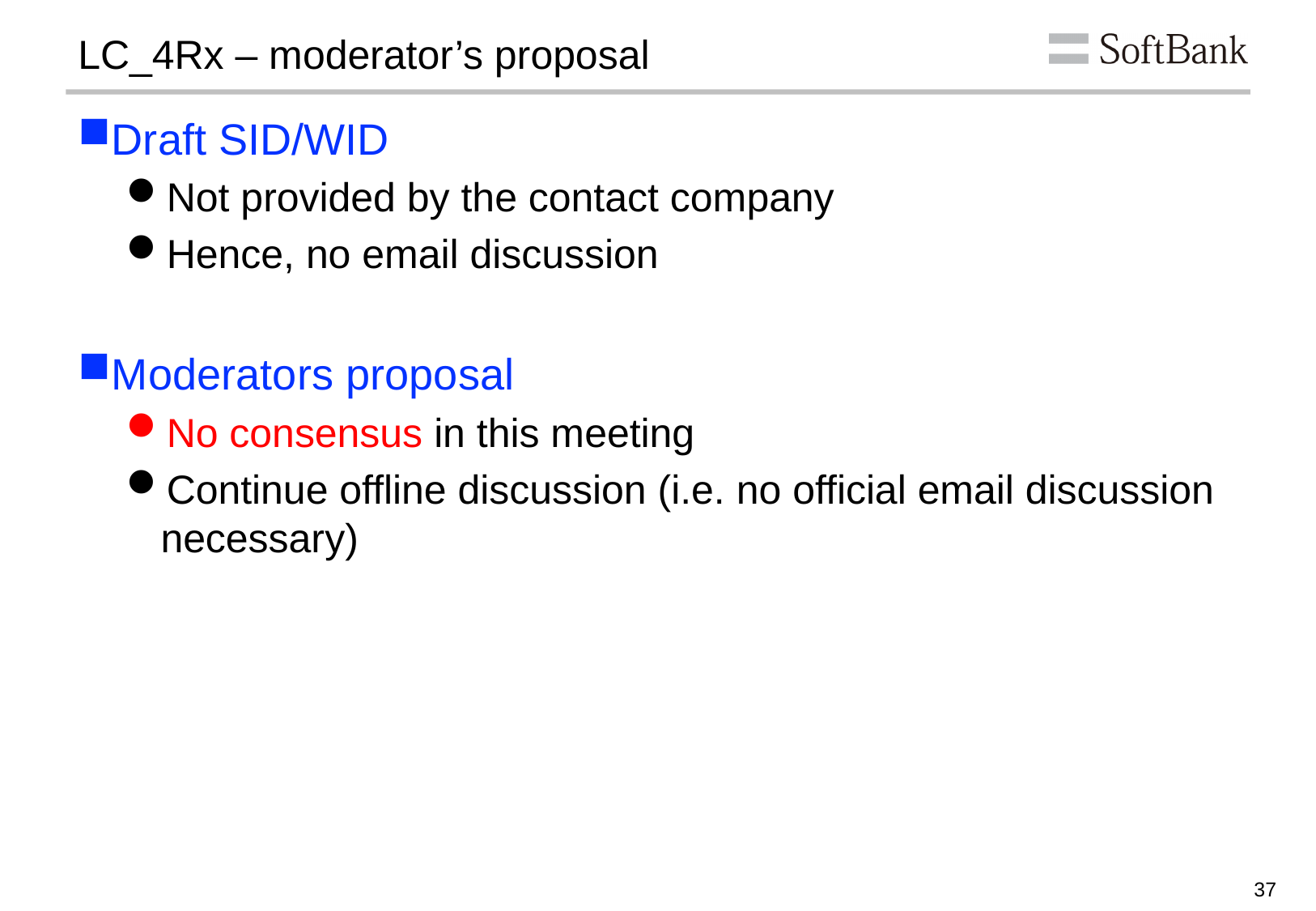

# LC_4Rx – moderator’s proposal
Draft SID/WID
Not provided by the contact company
Hence, no email discussion

Moderators proposal
No consensus in this meeting
Continue offline discussion (i.e. no official email discussion necessary)